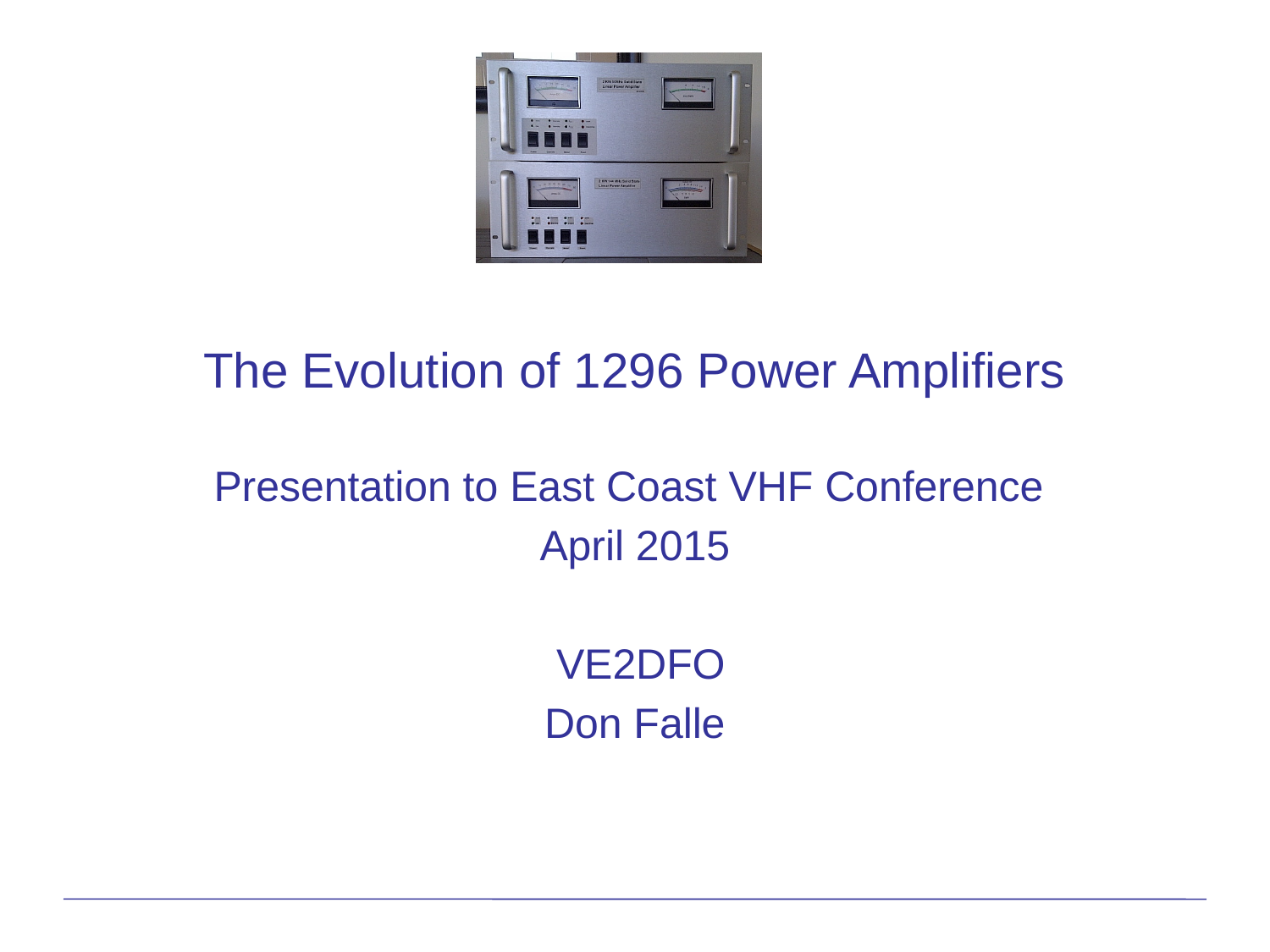

# The Evolution of 1296 Power Amplifiers
Presentation to East Coast VHF Conference
April 2015

 VE2DFO
Don Falle